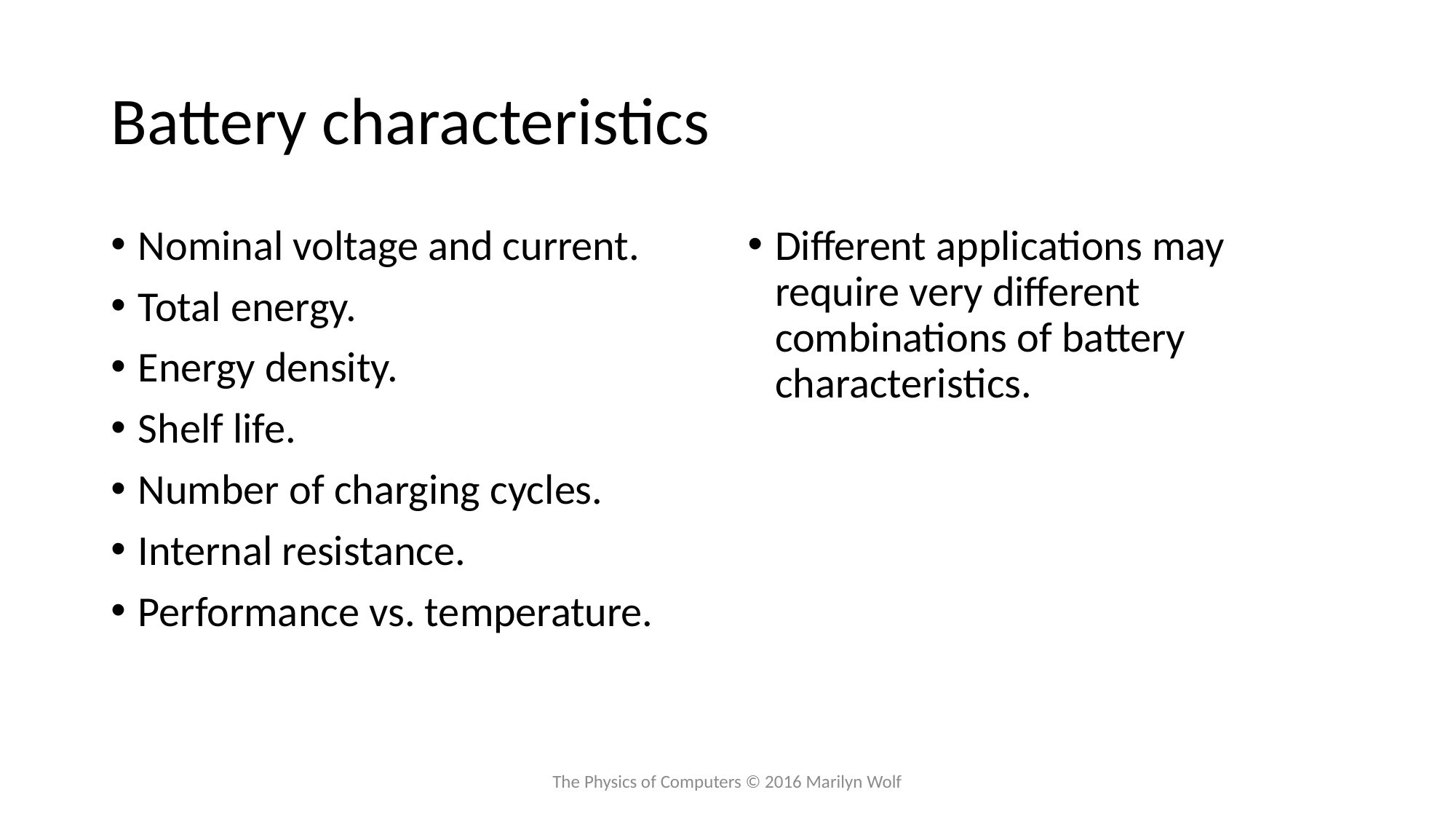

# Battery characteristics
Nominal voltage and current.
Total energy.
Energy density.
Shelf life.
Number of charging cycles.
Internal resistance.
Performance vs. temperature.
Different applications may require very different combinations of battery characteristics.
The Physics of Computers © 2016 Marilyn Wolf